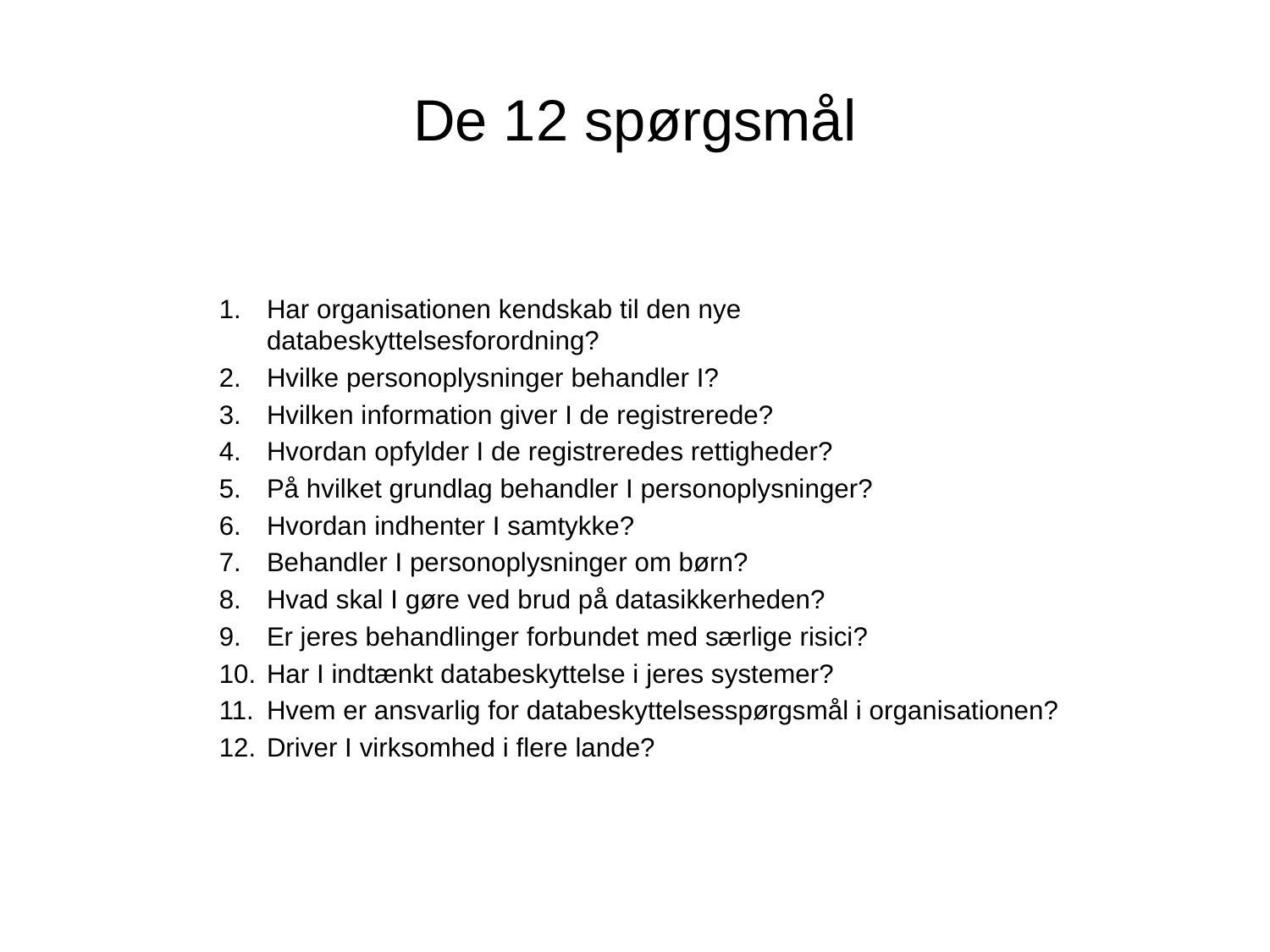

# De 12 spørgsmål
Har organisationen kendskab til den nye databeskyttelsesforordning?
Hvilke personoplysninger behandler I?
Hvilken information giver I de registrerede?
Hvordan opfylder I de registreredes rettigheder?
På hvilket grundlag behandler I personoplysninger?
Hvordan indhenter I samtykke?
Behandler I personoplysninger om børn?
Hvad skal I gøre ved brud på datasikkerheden?
Er jeres behandlinger forbundet med særlige risici?
Har I indtænkt databeskyttelse i jeres systemer?
Hvem er ansvarlig for databeskyttelsesspørgsmål i organisationen?
Driver I virksomhed i flere lande?